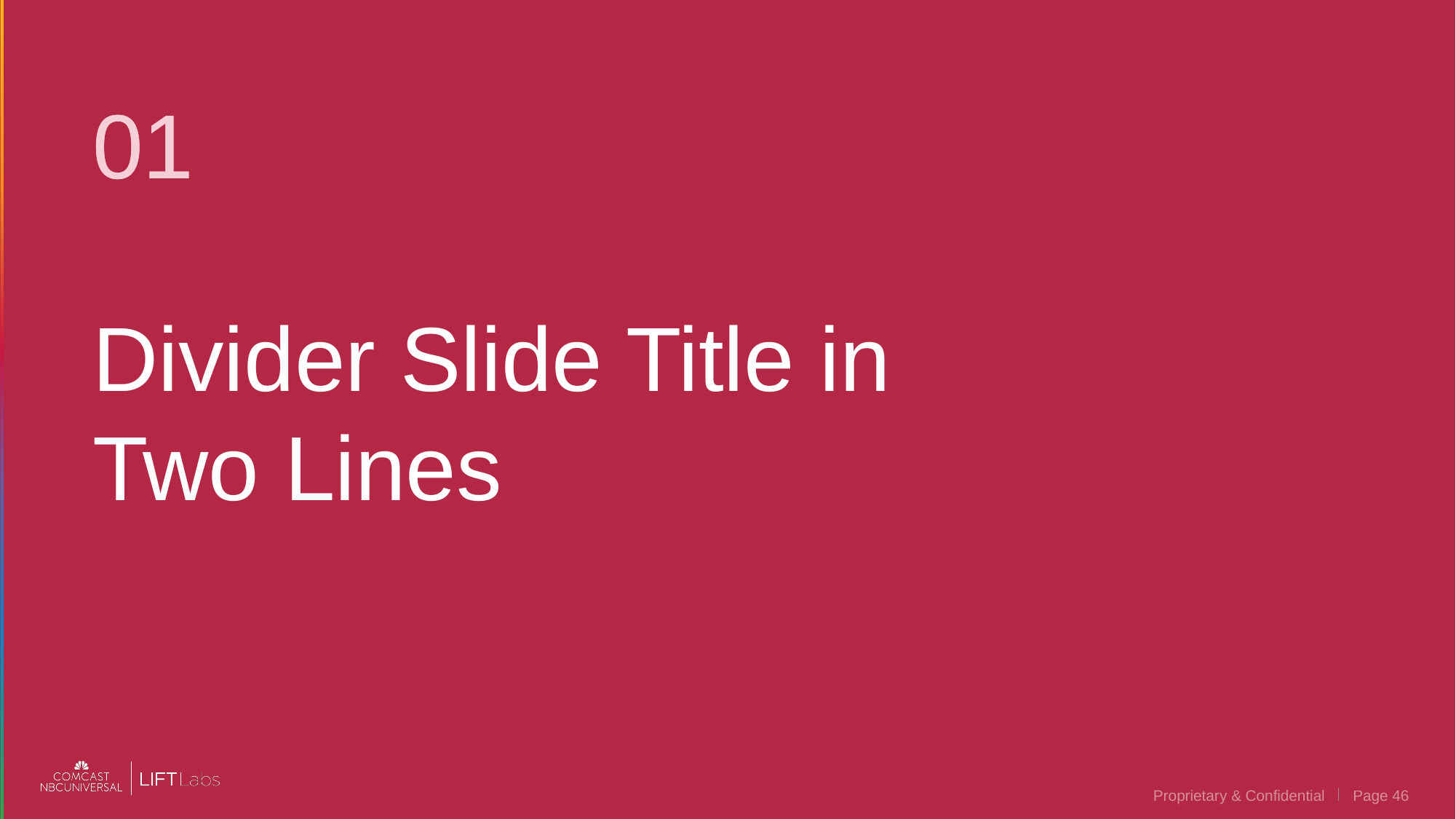

01
01
Divider Slide Title in Two Lines